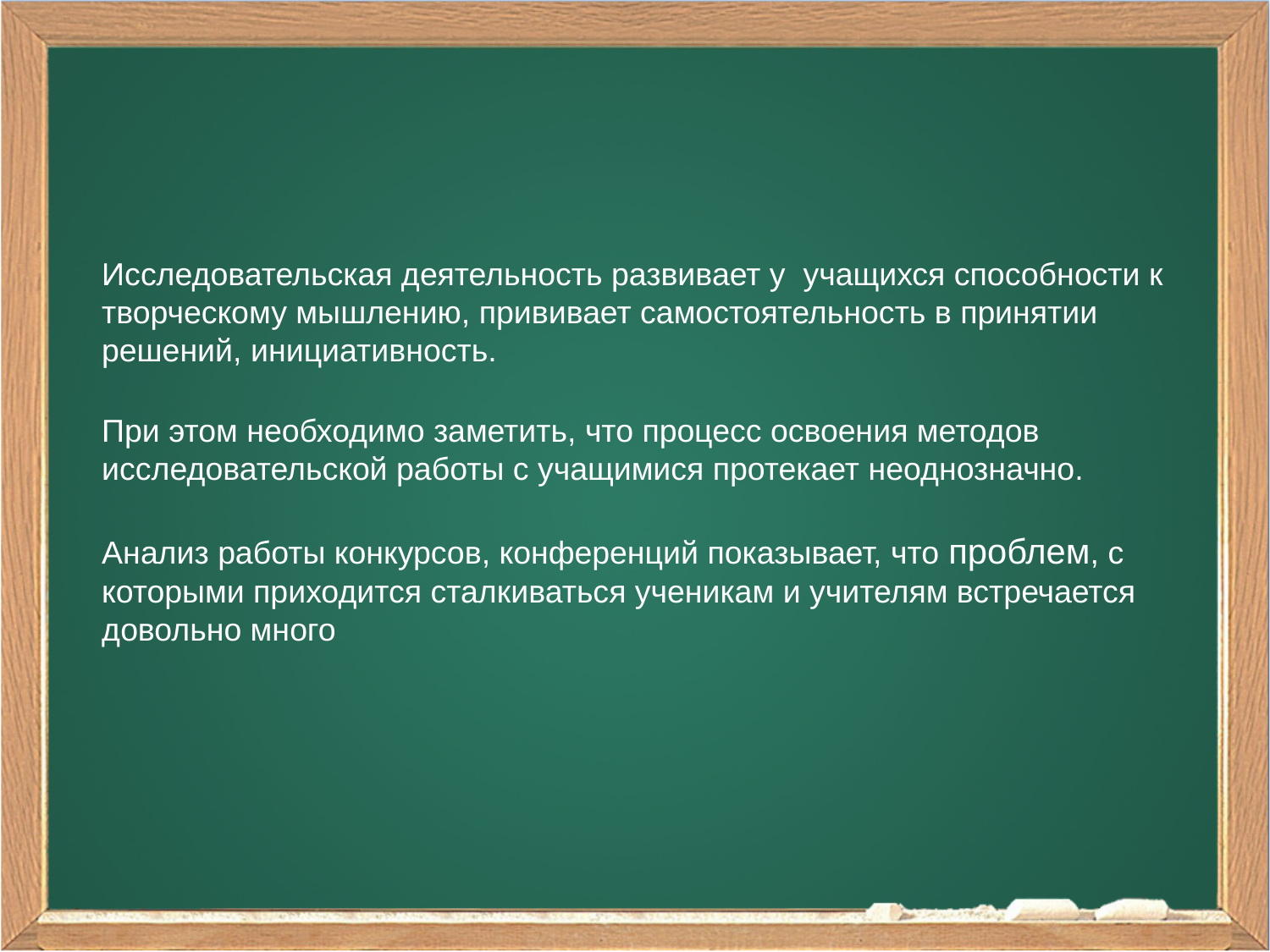

Исследовательская деятельность развивает у  учащихся способности к творческому мышлению, прививает самостоятельность в принятии решений, инициативность.
При этом необходимо заметить, что процесс освоения методов исследовательской работы с учащимися протекает неоднозначно.
Анализ работы конкурсов, конференций показывает, что проблем, с которыми приходится сталкиваться ученикам и учителям встречается довольно много